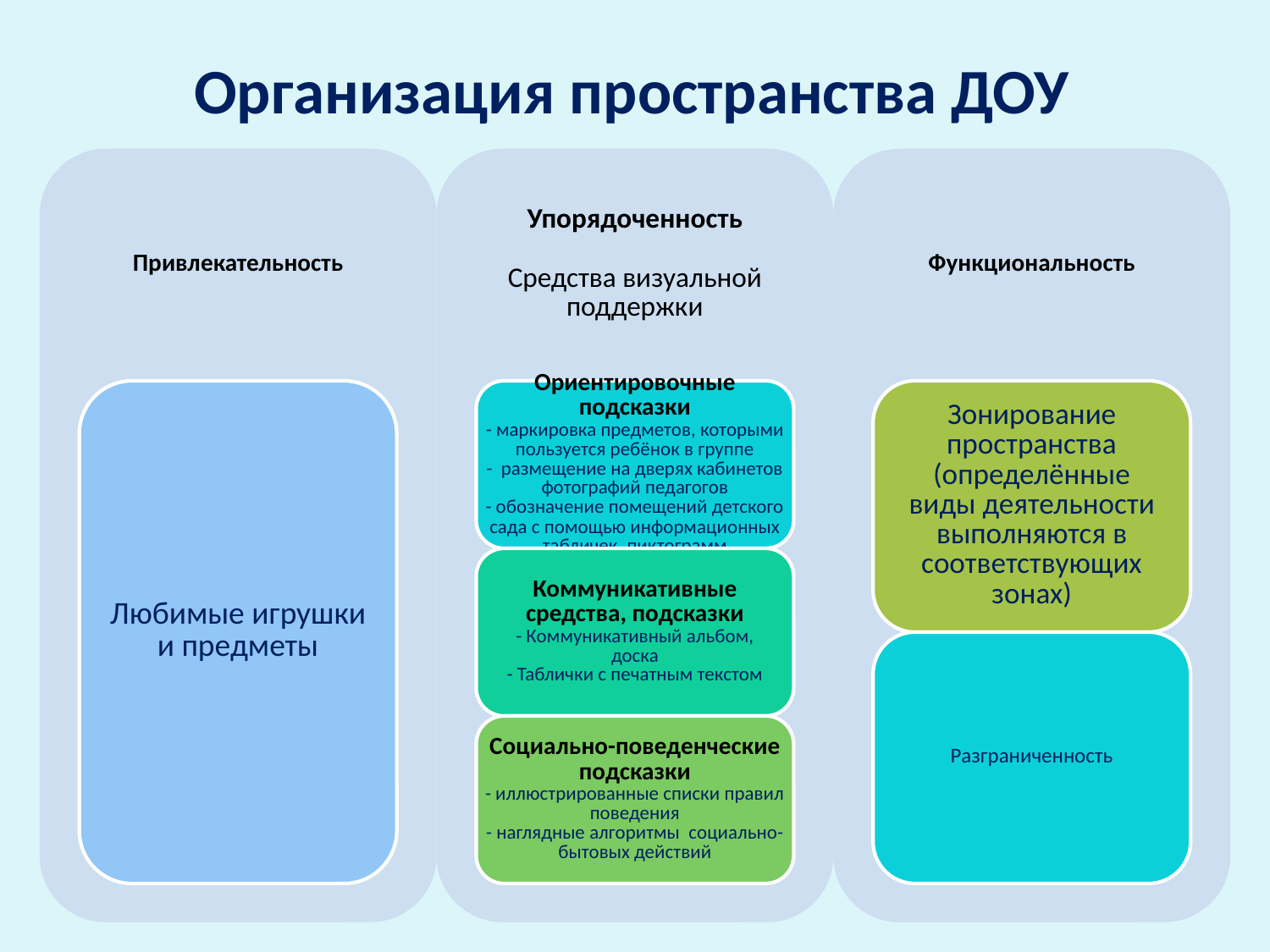

# Организация пространства ДОУ
Привлекательность
Любимые игрушки и предметы
Упорядоченность
Средства визуальной поддержки
Ориентировочные подсказки
- маркировка предметов, которыми пользуется ребёнок в группе
-  размещение на дверях кабинетов фотографий педагогов
- обозначение помещений детского сада с помощью информационных табличек, пиктограмм
Социально-поведенческие подсказки
- иллюстрированные списки правил поведения
- наглядные алгоритмы  социально-бытовых действий
Функциональность
Зонирование пространства (определённые виды деятельности выполняются в соответствующих зонах)
Коммуникативные средства, подсказки
- Коммуникативный альбом, доска
- Таблички с печатным текстом
Разграниченность